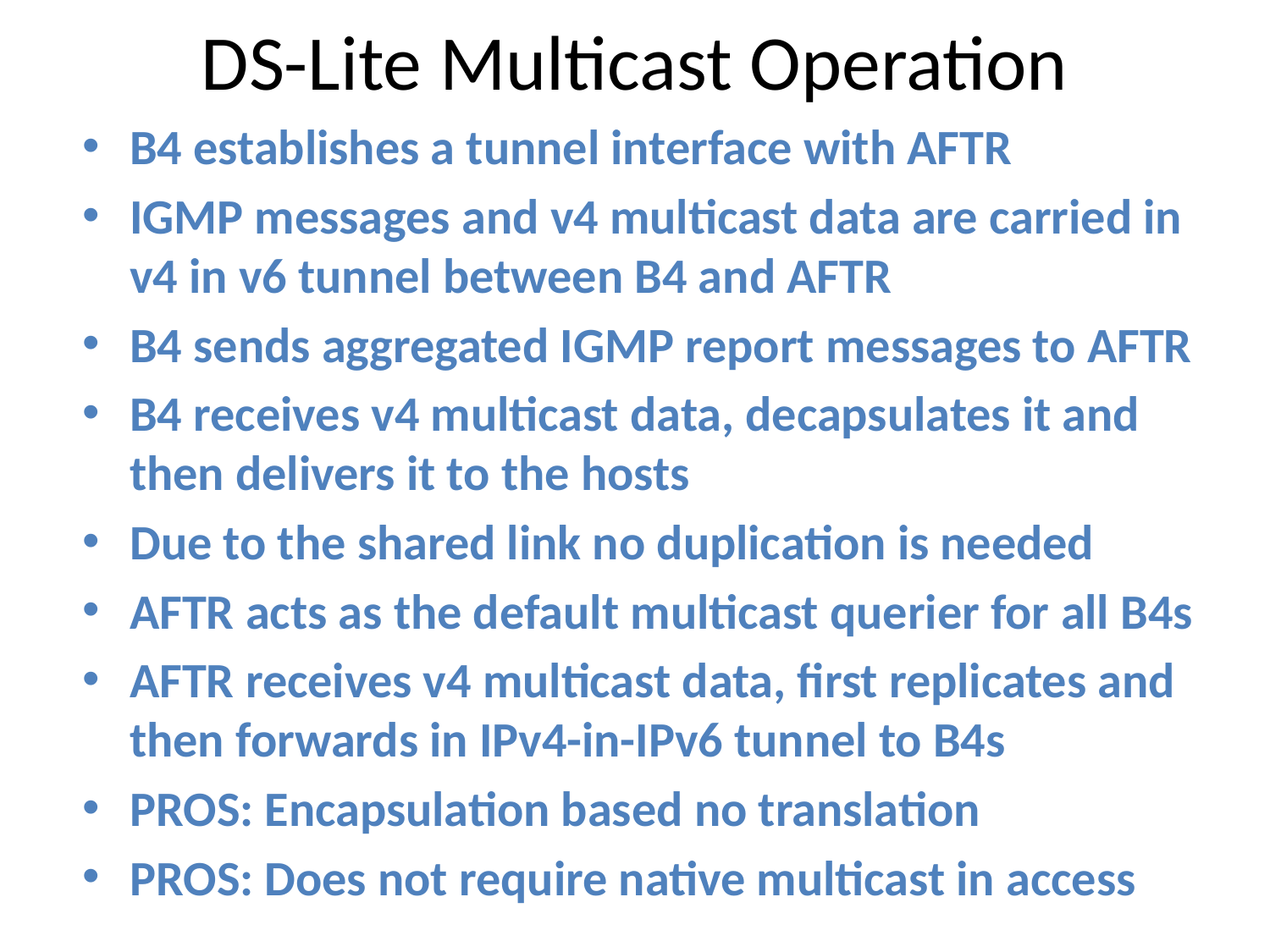

# DS-Lite Multicast Operation
B4 establishes a tunnel interface with AFTR
IGMP messages and v4 multicast data are carried in v4 in v6 tunnel between B4 and AFTR
B4 sends aggregated IGMP report messages to AFTR
B4 receives v4 multicast data, decapsulates it and then delivers it to the hosts
Due to the shared link no duplication is needed
AFTR acts as the default multicast querier for all B4s
AFTR receives v4 multicast data, first replicates and then forwards in IPv4-in-IPv6 tunnel to B4s
PROS: Encapsulation based no translation
PROS: Does not require native multicast in access